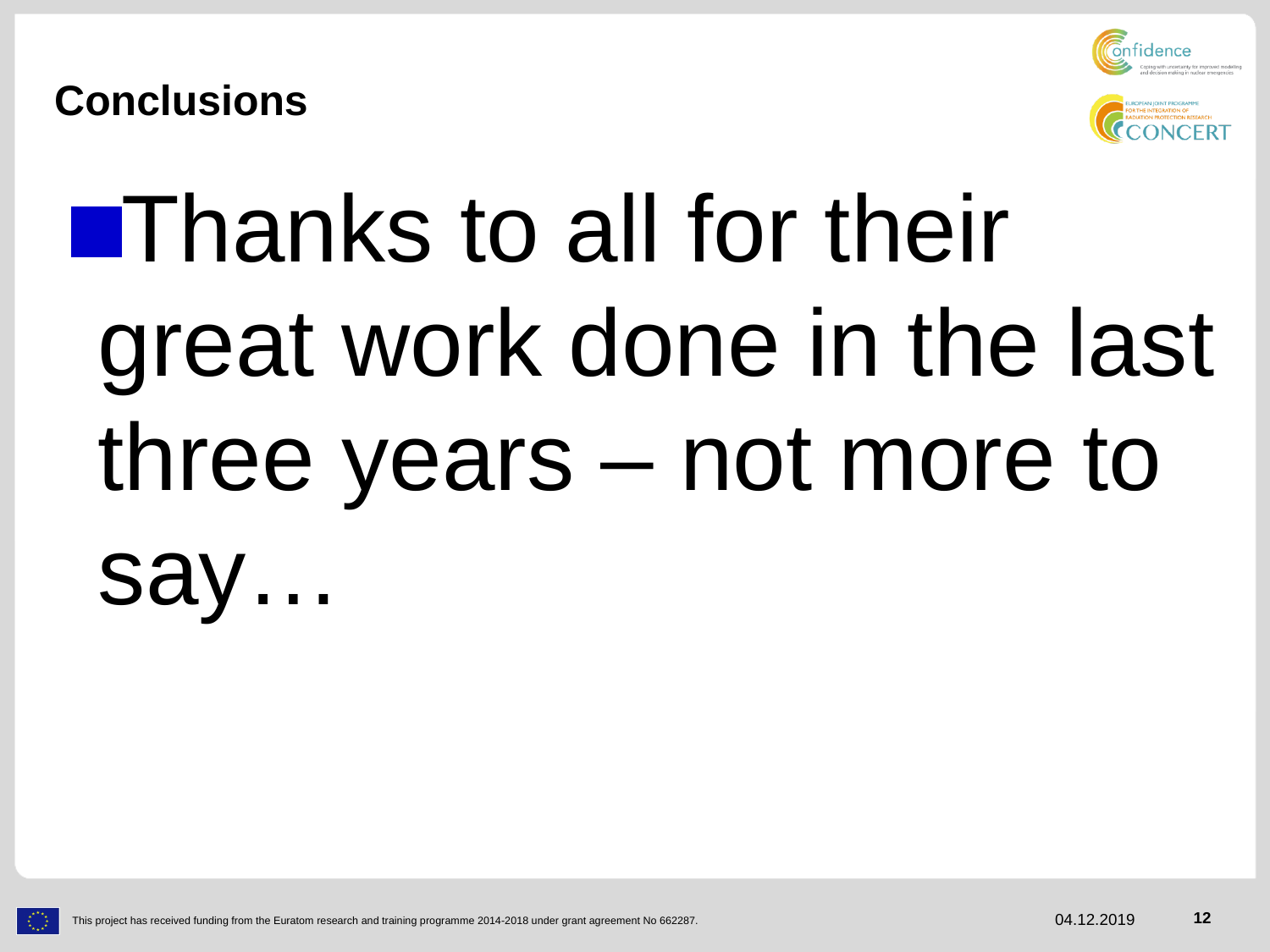

# Conclusions
Thanks to all for their great work done in the last three years – not more to say…